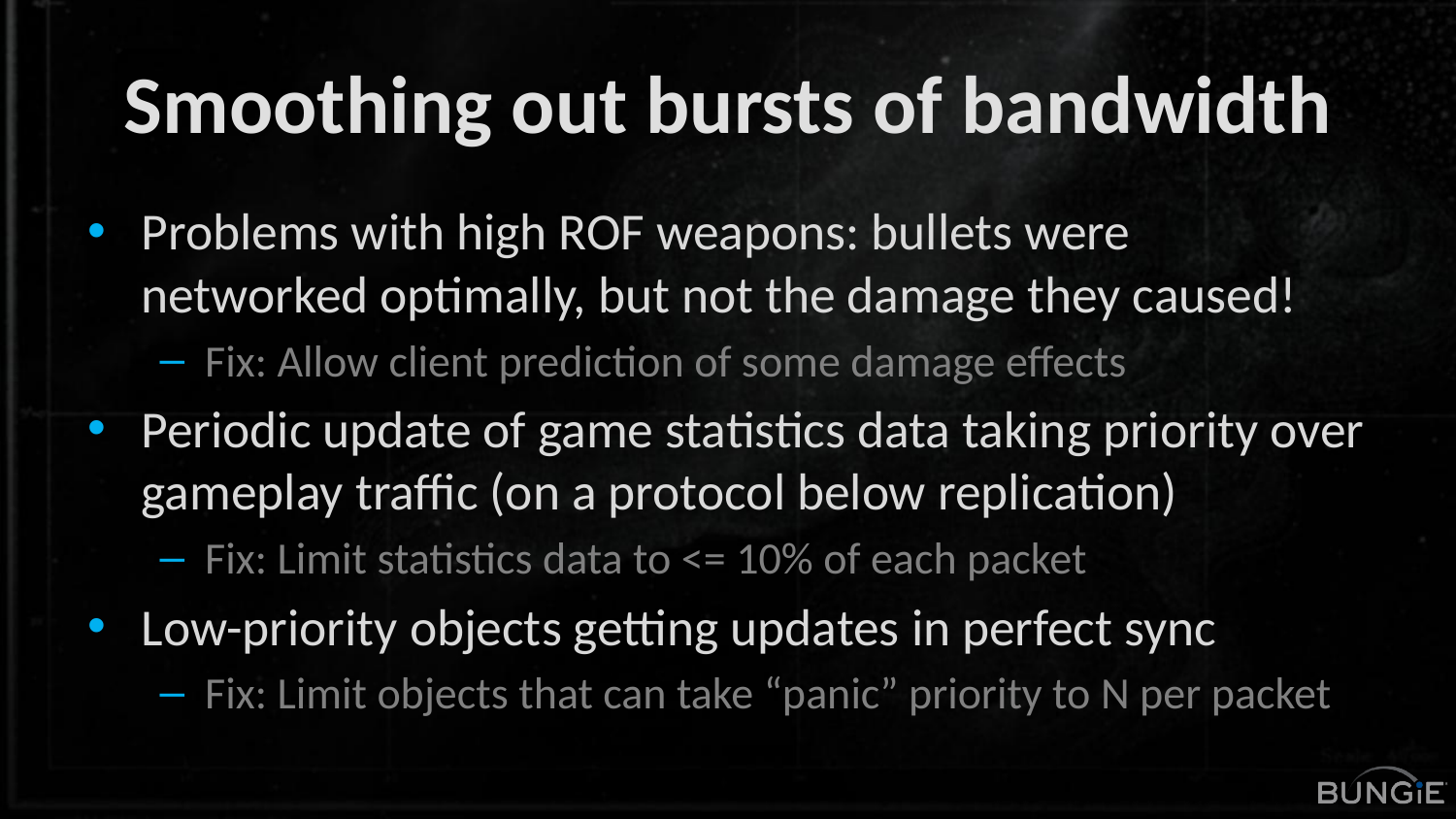

# Smoothing out bursts of bandwidth
Problems with high ROF weapons: bullets were networked optimally, but not the damage they caused!
Fix: Allow client prediction of some damage effects
Periodic update of game statistics data taking priority over gameplay traffic (on a protocol below replication)
Fix: Limit statistics data to <= 10% of each packet
Low-priority objects getting updates in perfect sync
Fix: Limit objects that can take “panic” priority to N per packet